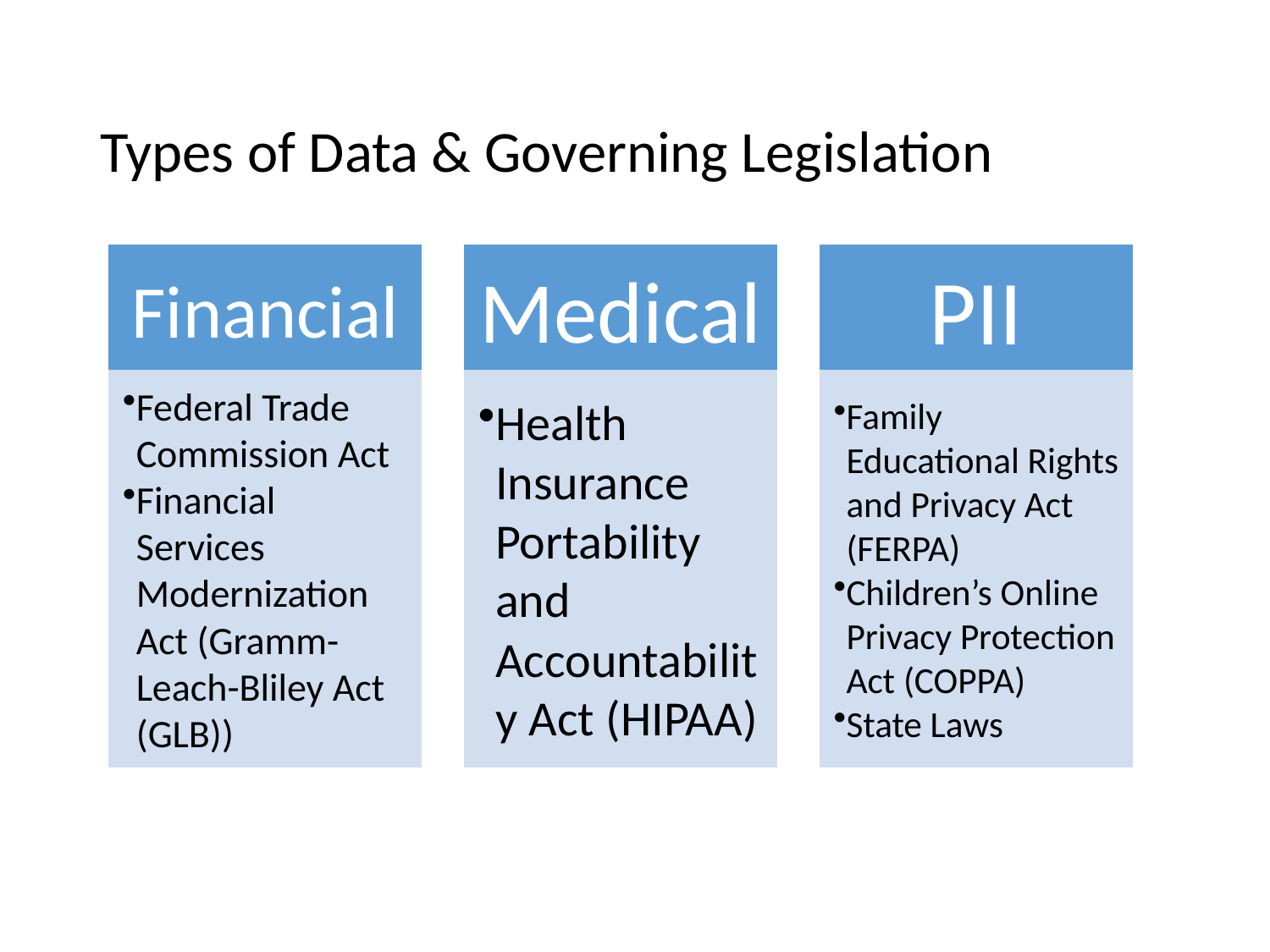

# Types of Data & Governing Legislation
Financial
Federal Trade Commission Act
Medical
Health Insurance Portability and Accountability Act (HIPAA)
PII
Family Educational Rights and Privacy Act (FERPA)
State Laws
Financial Services Modernization Act (Gramm-Leach-Bliley Act (GLB))
Children’s Online Privacy Protection Act (COPPA)